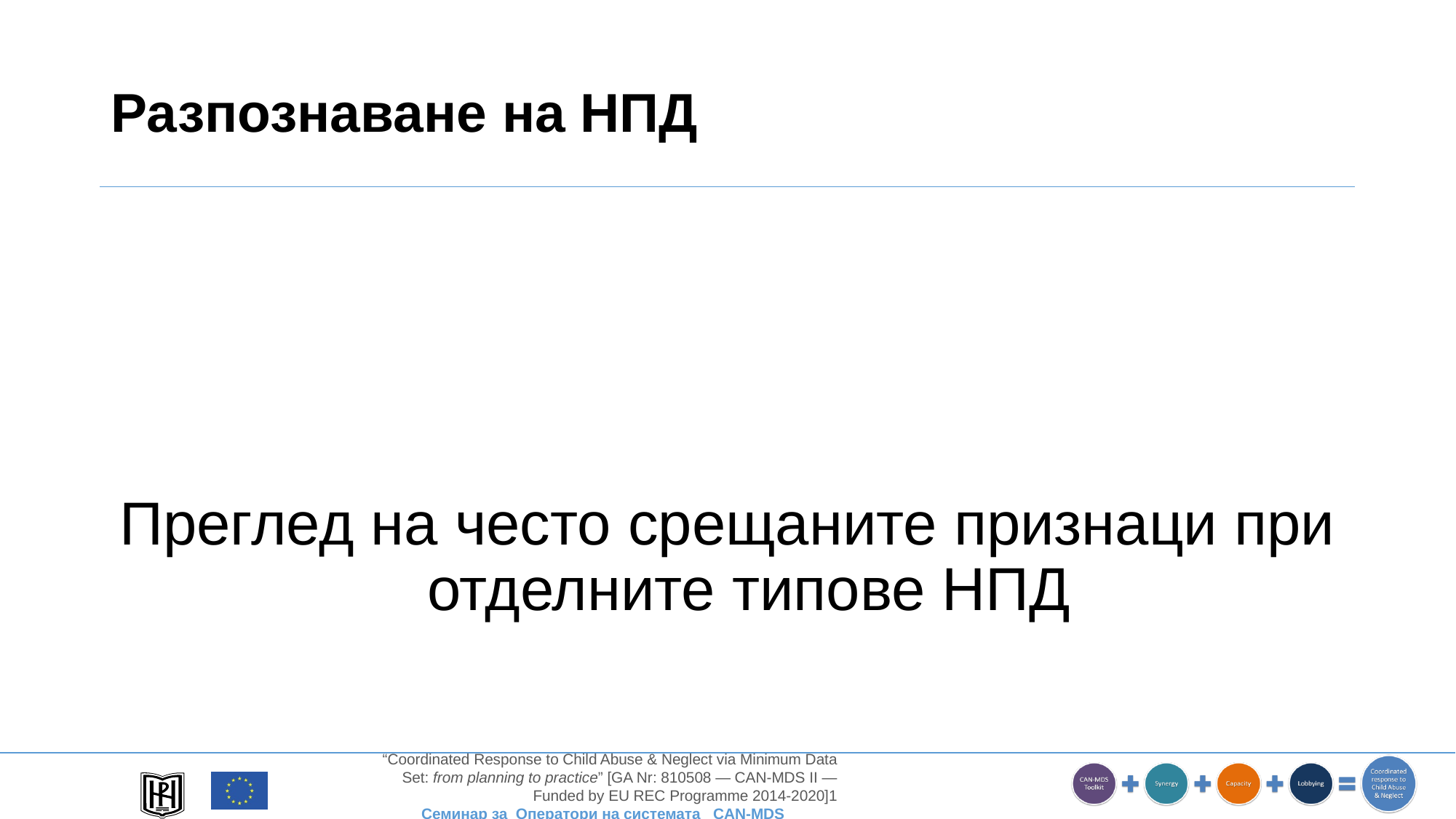

# Разпознаване на НПД

Преглед на често срещаните признаци при отделните типове НПД